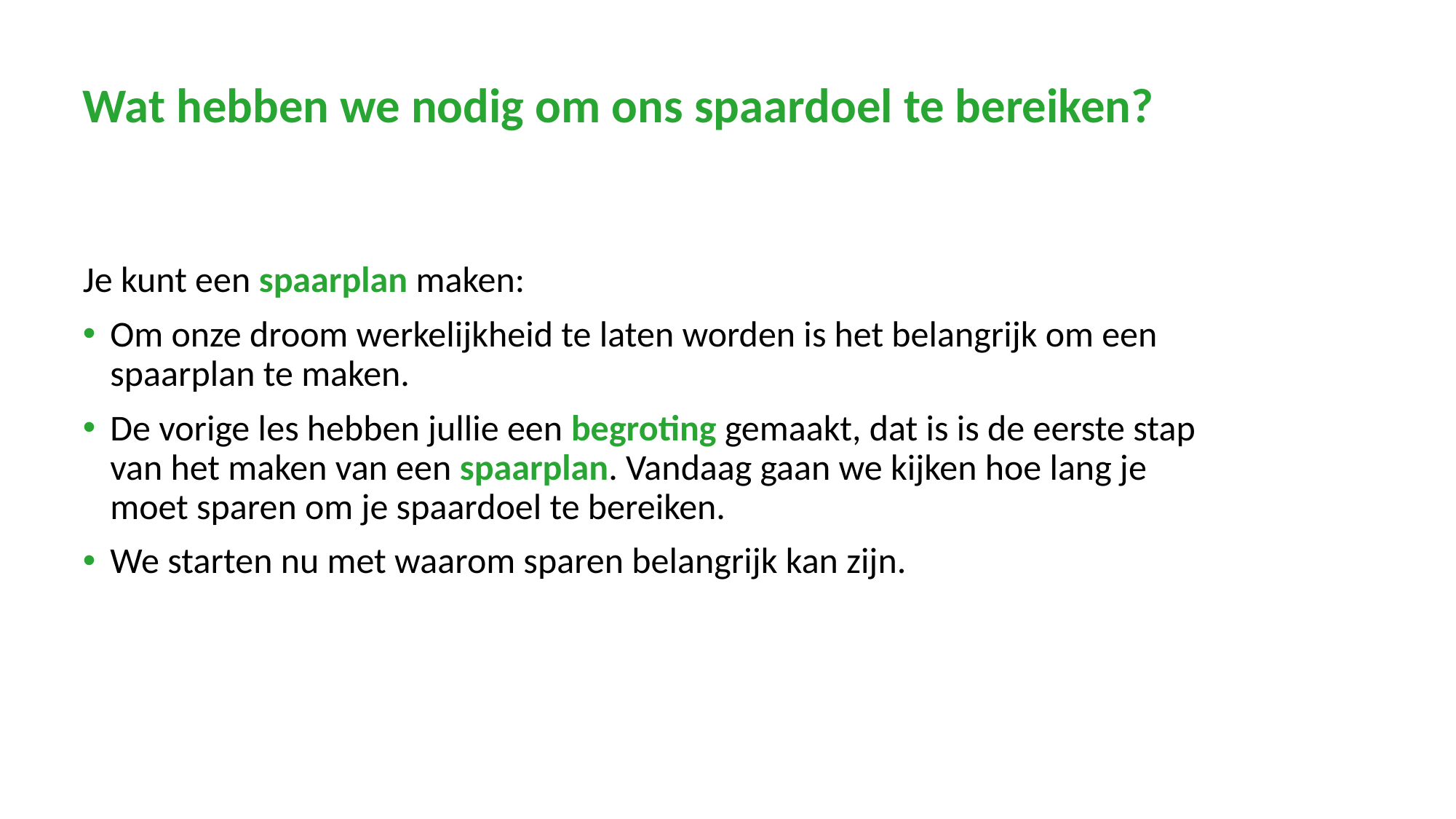

Wat hebben we nodig om ons spaardoel te bereiken?

Je kunt een spaarplan maken:
Om onze droom werkelijkheid te laten worden is het belangrijk om een spaarplan te maken.
De vorige les hebben jullie een begroting gemaakt, dat is is de eerste stap van het maken van een spaarplan. Vandaag gaan we kijken hoe lang je moet sparen om je spaardoel te bereiken.
We starten nu met waarom sparen belangrijk kan zijn.